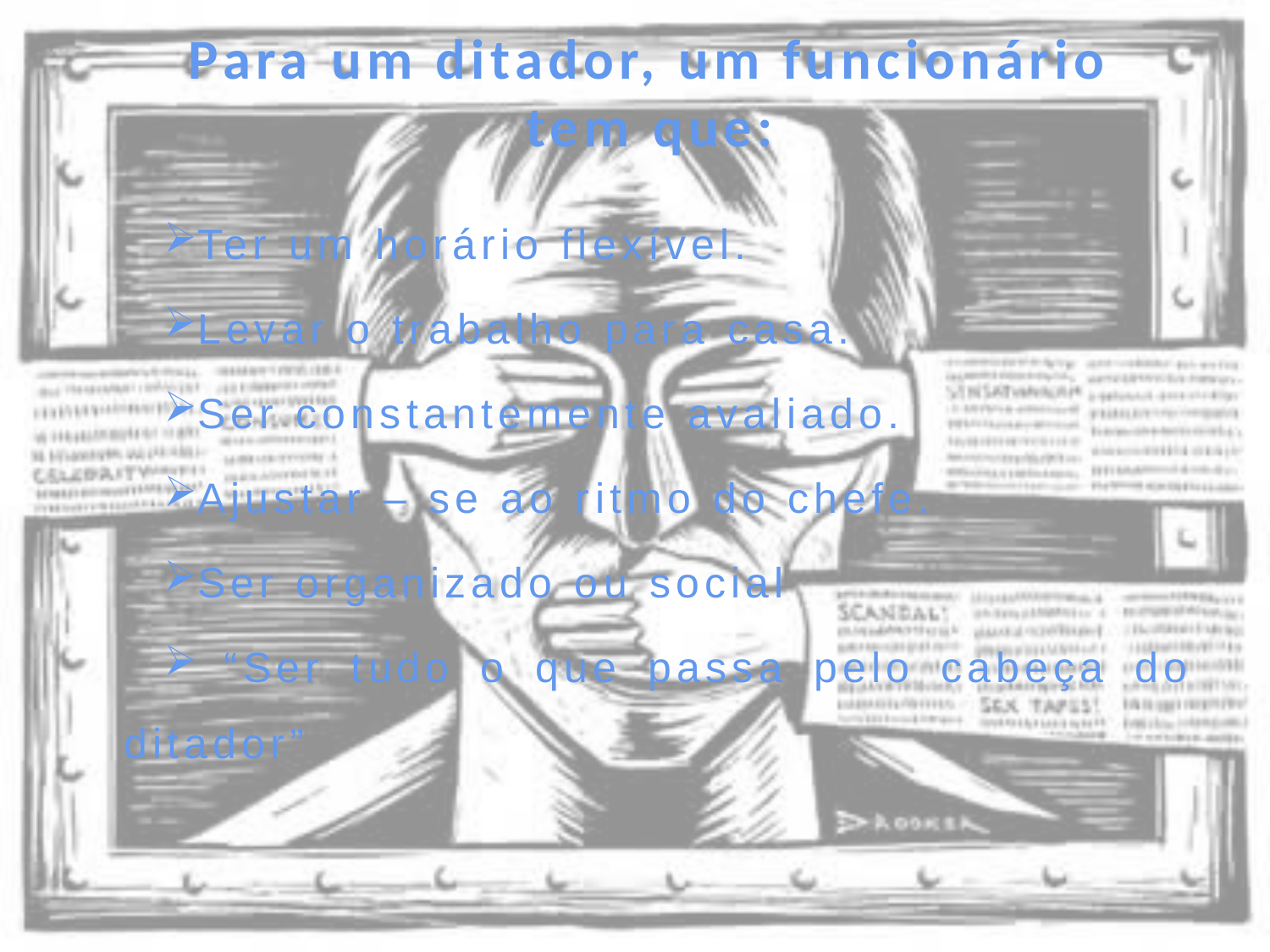

Para um ditador, um funcionário tem que:

Ter um horário flexível.
Levar o trabalho para casa.
Ser constantemente avaliado.
Ajustar – se ao ritmo do chefe.
Ser organizado ou social
 “Ser tudo o que passa pelo cabeça do ditador”